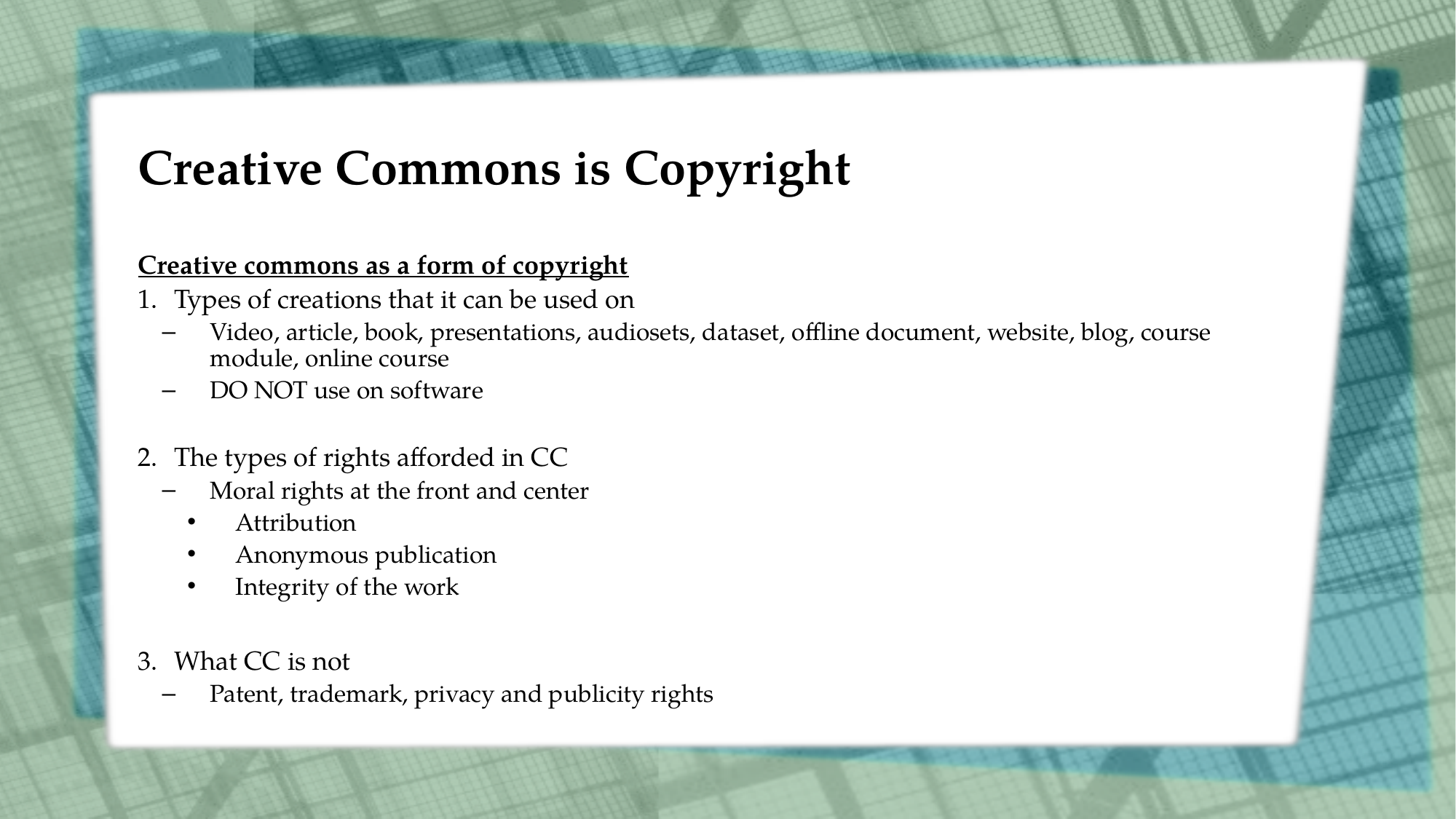

# Creative Commons is Copyright

Creative commons as a form of copyright
Types of creations that it can be used on
Video, article, book, presentations, audiosets, dataset, offline document, website, blog, course module, online course
DO NOT use on software

The types of rights afforded in CC
Moral rights at the front and center
Attribution
Anonymous publication
Integrity of the work

What CC is not
Patent, trademark, privacy and publicity rights